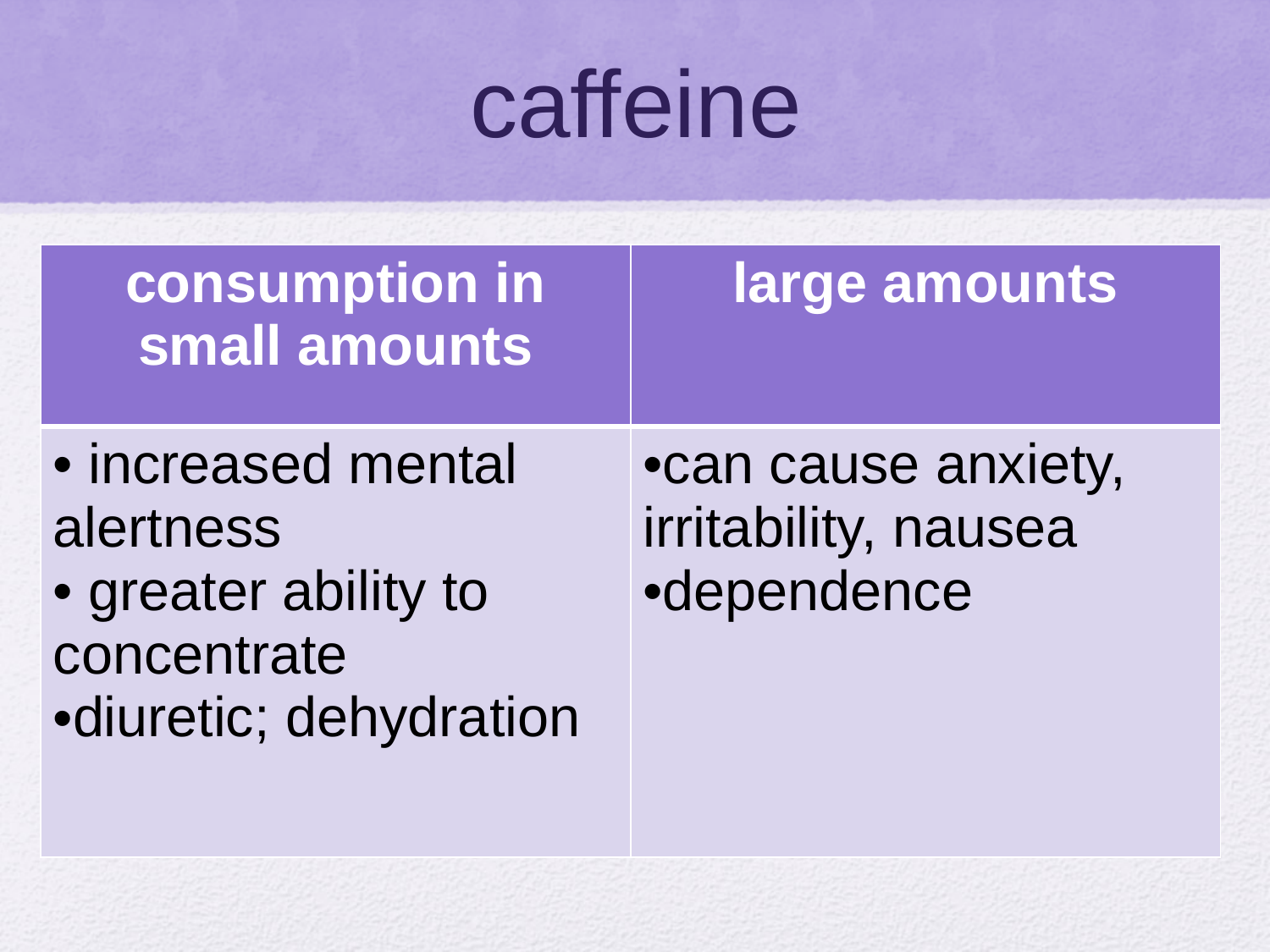

# caffeine
| consumption in small amounts | large amounts |
| --- | --- |
| increased mental alertness greater ability to concentrate diuretic; dehydration | can cause anxiety, irritability, nausea dependence |